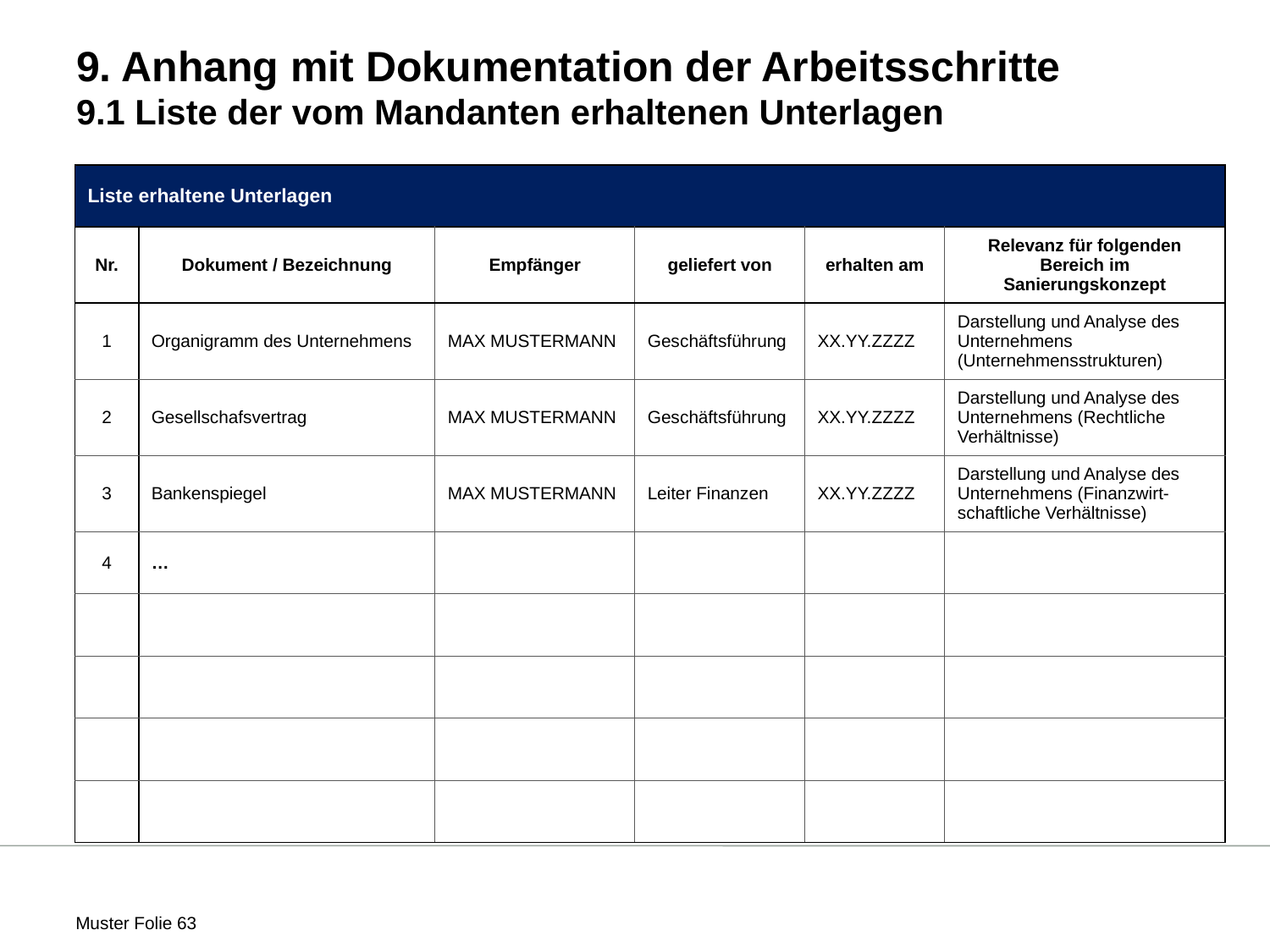

# 9. Anhang mit Dokumentation der Arbeitsschritte 9.1 Liste der vom Mandanten erhaltenen Unterlagen

| Liste erhaltene Unterlagen |  |  |  |  |  |
| --- | --- | --- | --- | --- | --- |
| Nr. | Dokument / Bezeichnung | Empfänger | geliefert von | erhalten am | Relevanz für folgenden Bereich im Sanierungskonzept |
| 1 | Organigramm des Unternehmens | MAX MUSTERMANN | Geschäftsführung | XX.YY.ZZZZ | Darstellung und Analyse des Unternehmens (Unternehmensstrukturen) |
| 2 | Gesellschafsvertrag | MAX MUSTERMANN | Geschäftsführung | XX.YY.ZZZZ | Darstellung und Analyse des Unternehmens (Rechtliche Verhältnisse) |
| 3 | Bankenspiegel | MAX MUSTERMANN | Leiter Finanzen | XX.YY.ZZZZ | Darstellung und Analyse des Unternehmens (Finanzwirt-schaftliche Verhältnisse) |
| 4 | … |  |  |  |  |
|  |  |  |  |  |  |
|  |  |  |  |  |  |
|  |  |  |  |  |  |
|  |  |  |  |  |  |
 Muster Folie 63